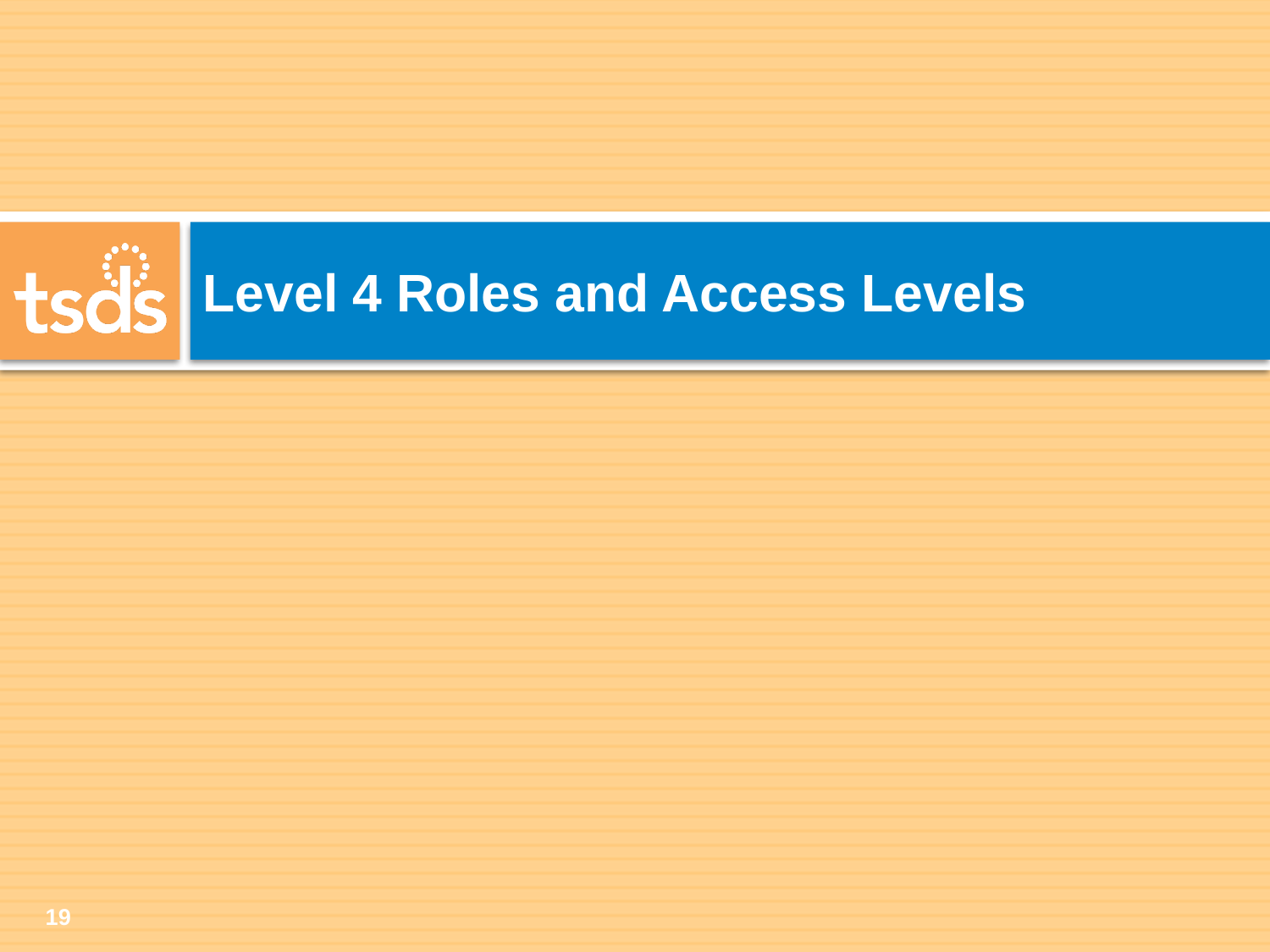

# Level 4 Roles and Access Levels
19